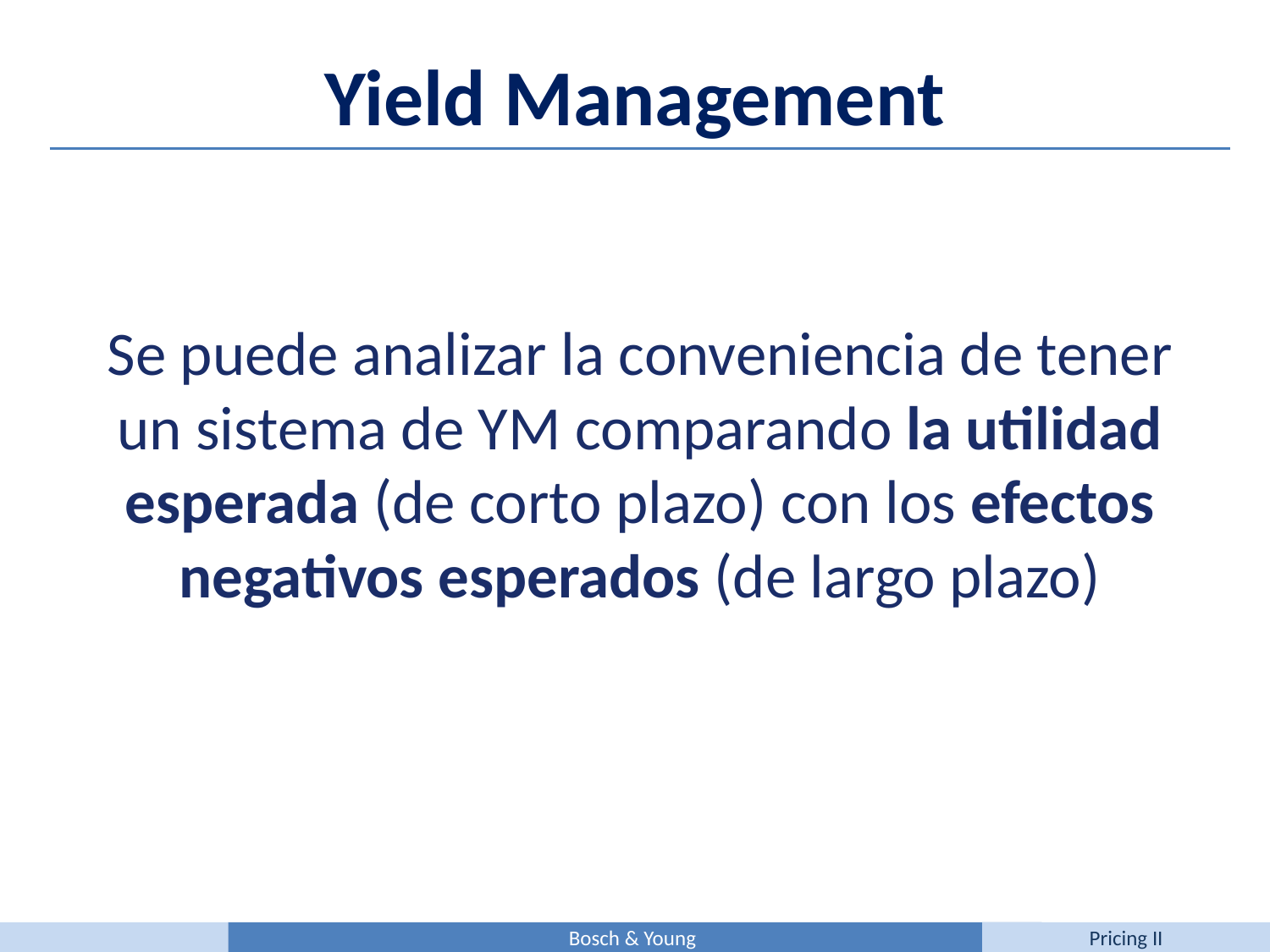

Yield Management
Se puede analizar la conveniencia de tener un sistema de YM comparando la utilidad esperada (de corto plazo) con los efectos negativos esperados (de largo plazo)

Bosch & Young
Pricing II